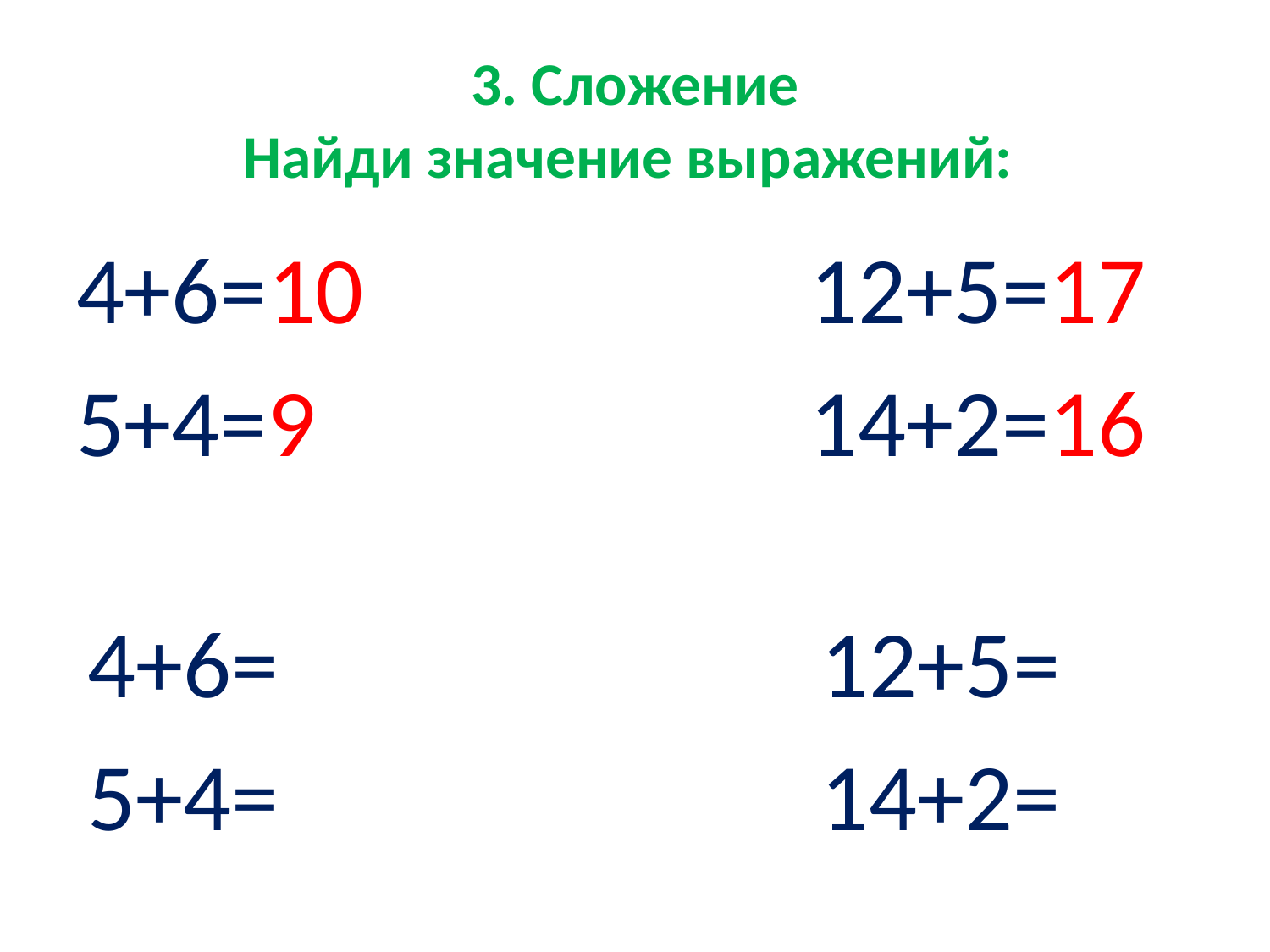

# 3. Сложение Найди значение выражений:
4+6=10
5+4=9

		12+5=17
		14+2=16

4+6=
5+4=

		12+5=
		14+2=